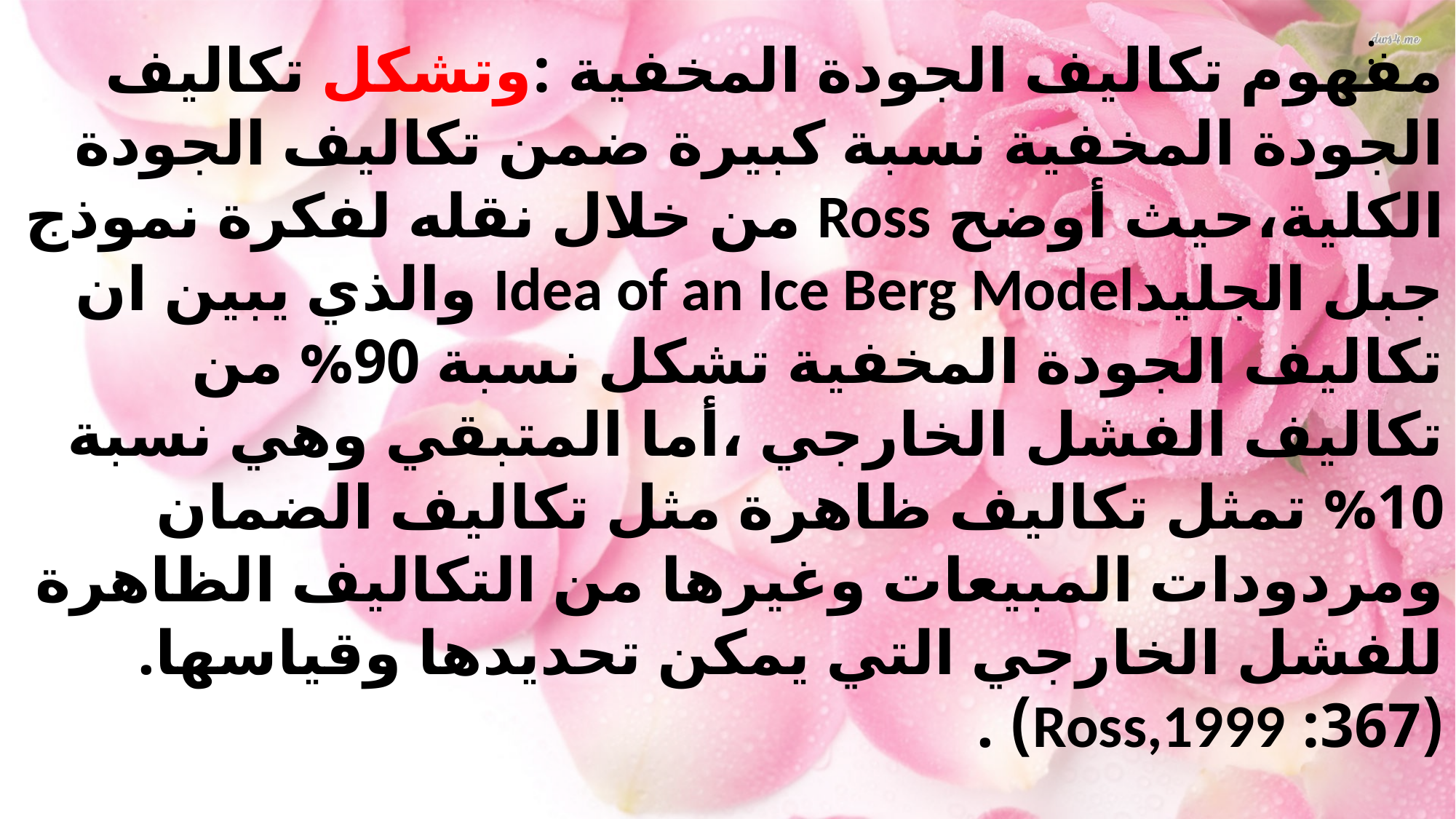

:
مفهوم تكاليف الجودة المخفية :وتشكل تكاليف الجودة المخفية نسبة كبيرة ضمن تكاليف الجودة الكلية،حيث أوضح Ross من خلال نقله لفكرة نموذج جبل الجليدIdea of an Ice Berg Model والذي يبين ان تكاليف الجودة المخفية تشكل نسبة 90% من تكاليف الفشل الخارجي ،أما المتبقي وهي نسبة 10% تمثل تكاليف ظاهرة مثل تكاليف الضمان ومردودات المبيعات وغيرها من التكاليف الظاهرة للفشل الخارجي التي يمكن تحديدها وقياسها.(367: Ross,1999) .